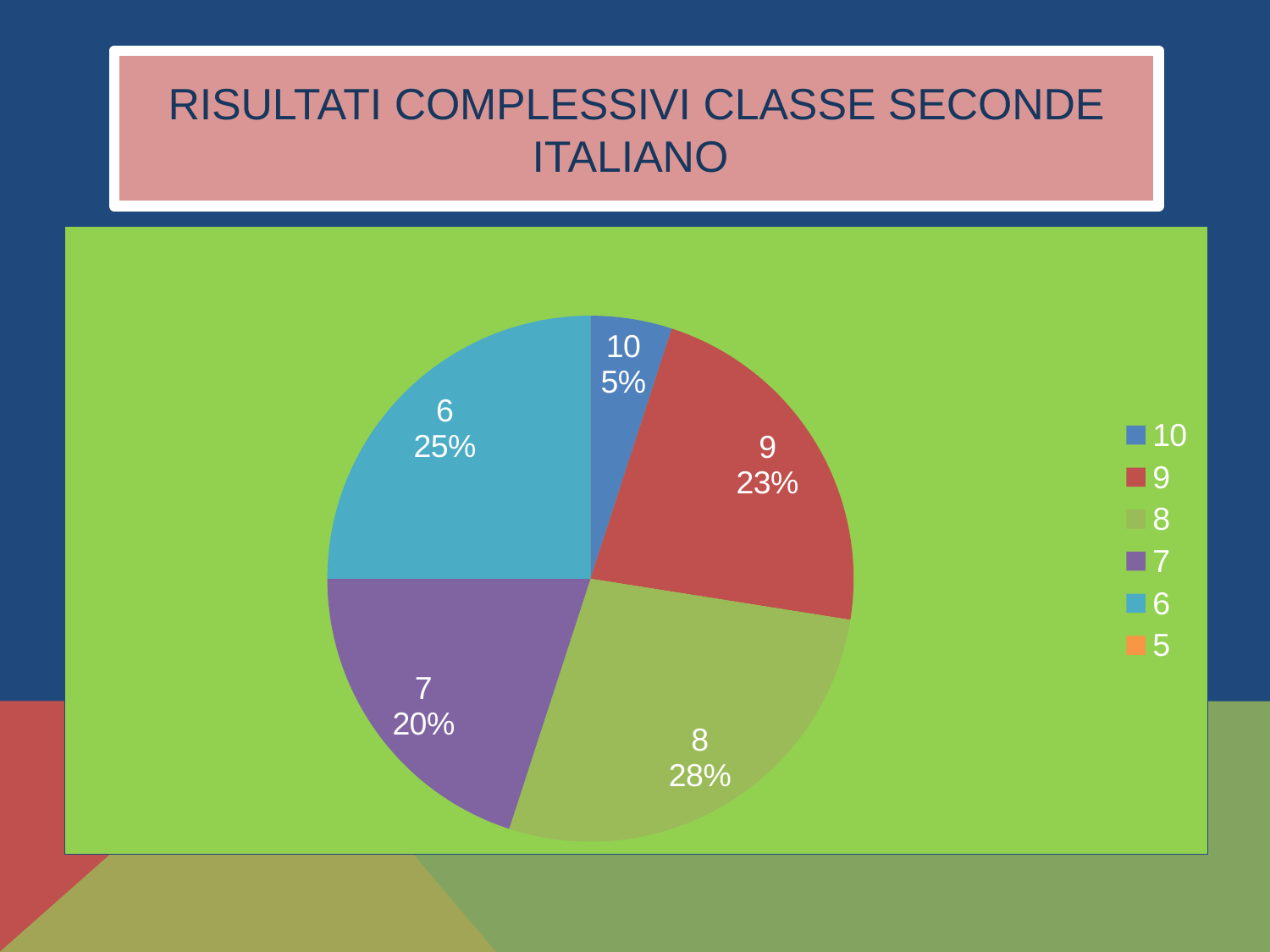

# RISULTATI COMPLESSIVI CLASSE SECONDE ITALIANO

### Chart

| Category | Colonna1 |
|---|---|
| 10 | 2.0 |
| 9 | 9.0 |
| 8 | 11.0 |
| 7 | 8.0 |
| 6 | 10.0 |
| 5 | 0.0 |